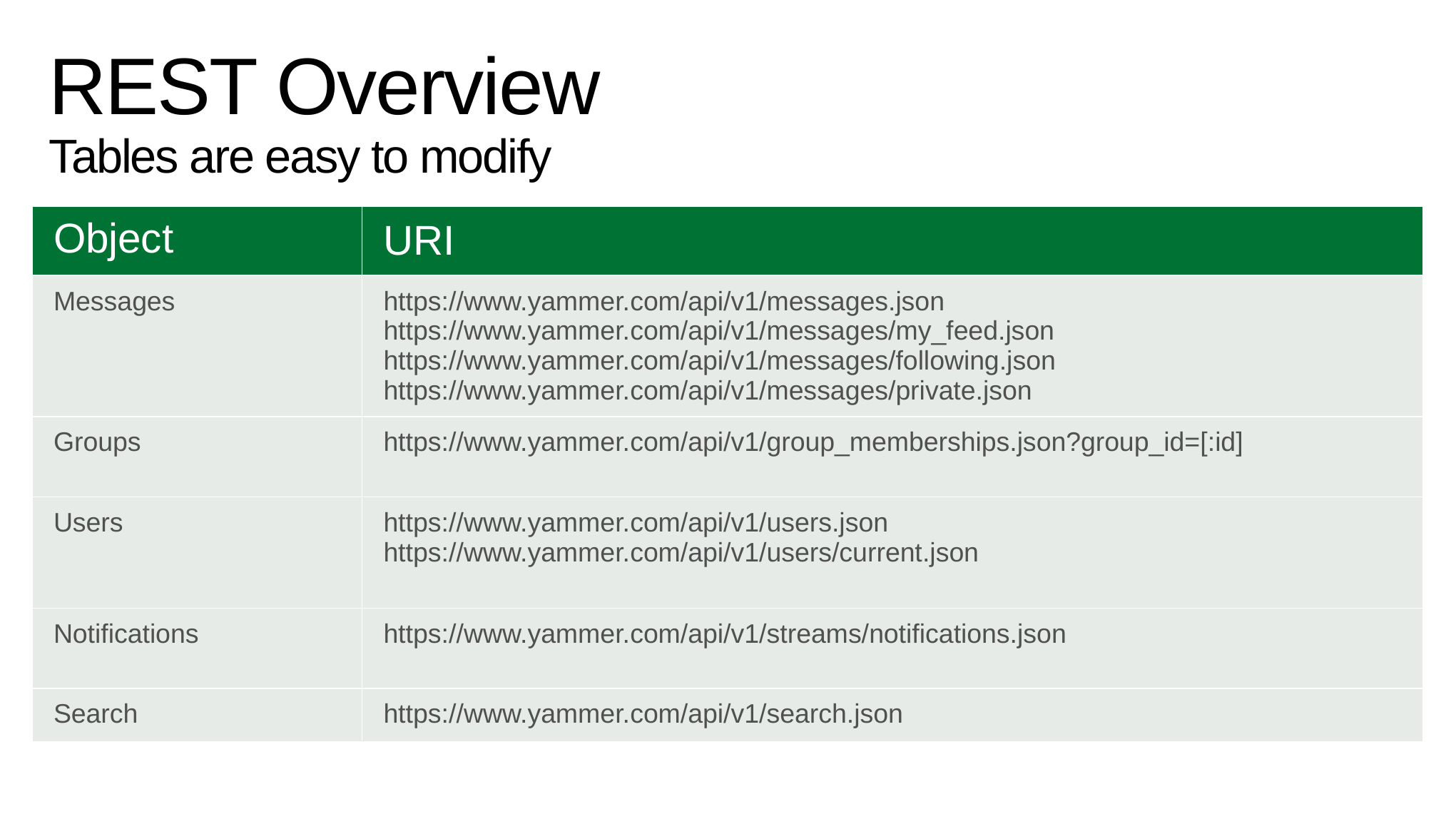

# REST Overview Tables are easy to modify
| Object | URI |
| --- | --- |
| Messages | https://www.yammer.com/api/v1/messages.json https://www.yammer.com/api/v1/messages/my\_feed.json https://www.yammer.com/api/v1/messages/following.json https://www.yammer.com/api/v1/messages/private.json |
| Groups | https://www.yammer.com/api/v1/group\_memberships.json?group\_id=[:id] |
| Users | https://www.yammer.com/api/v1/users.json https://www.yammer.com/api/v1/users/current.json |
| Notifications | https://www.yammer.com/api/v1/streams/notifications.json |
| Search | https://www.yammer.com/api/v1/search.json |